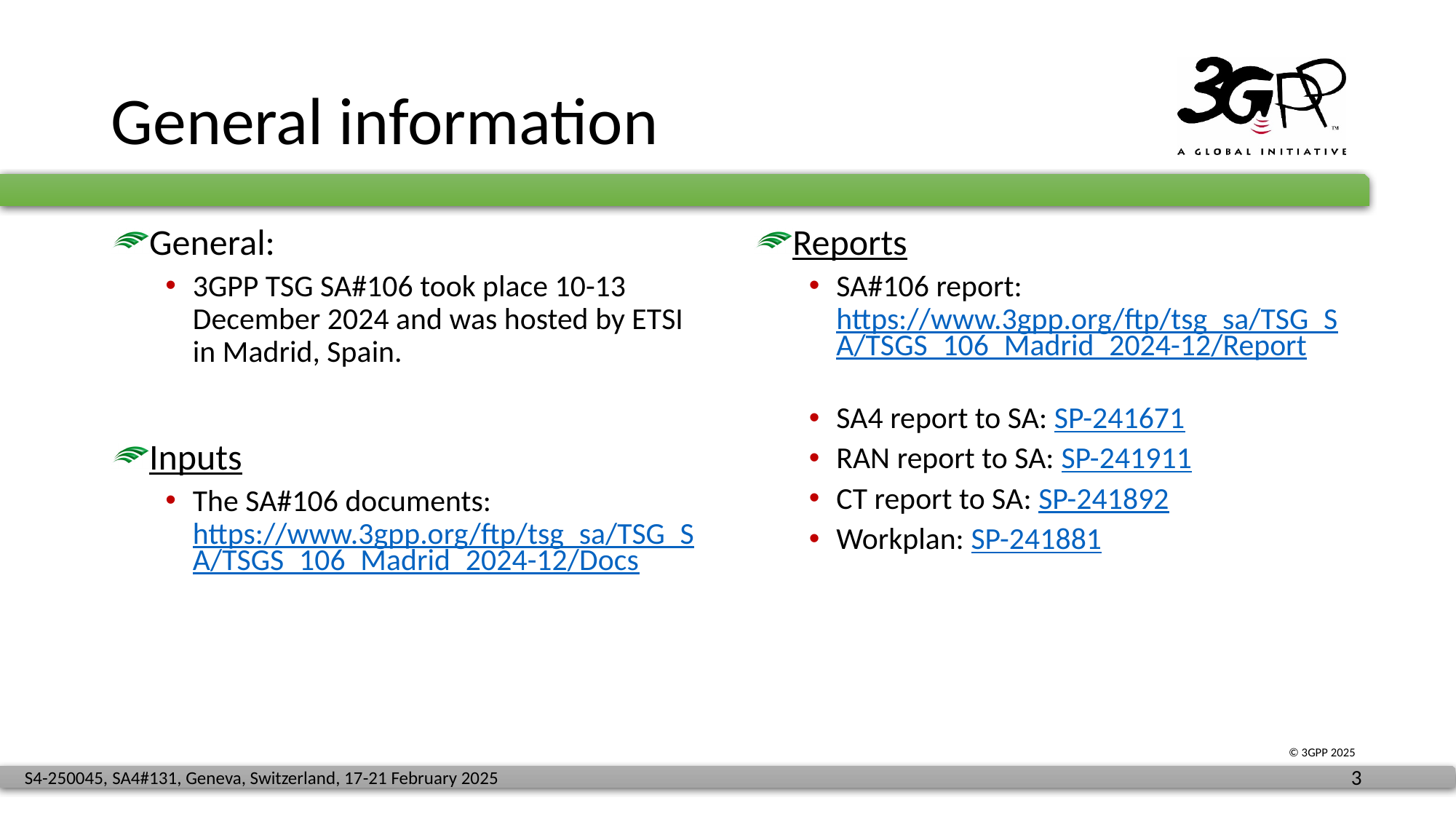

# General information
General:
3GPP TSG SA#106 took place 10-13 December 2024 and was hosted by ETSI in Madrid, Spain.

Inputs
The SA#106 documents: https://www.3gpp.org/ftp/tsg_sa/TSG_SA/TSGS_106_Madrid_2024-12/Docs
Reports
SA#106 report: https://www.3gpp.org/ftp/tsg_sa/TSG_SA/TSGS_106_Madrid_2024-12/Report
SA4 report to SA: SP-241671
RAN report to SA: SP-241911
CT report to SA: SP-241892
Workplan: SP-241881